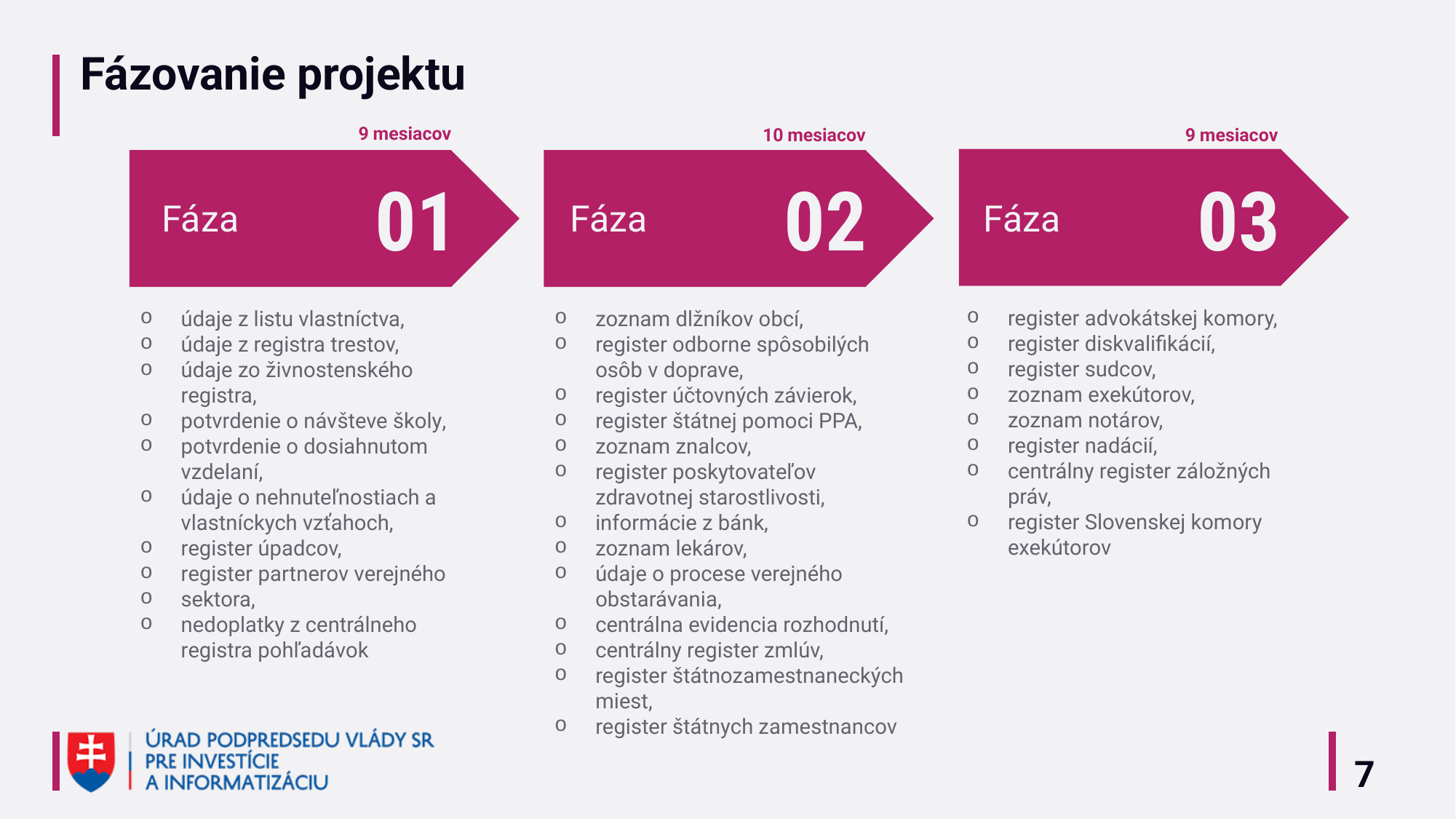

# Fázovanie projektu
9 mesiacov
10 mesiacov
9 mesiacov

01
02
03
Fáza
Fáza
Fáza
register advokátskej komory,
register diskvalifikácií,
register sudcov,
zoznam exekútorov,
zoznam notárov,
register nadácií,
centrálny register záložných práv,
register Slovenskej komory exekútorov
údaje z listu vlastníctva,
údaje z registra trestov,
údaje zo živnostenského registra,
potvrdenie o návšteve školy,
potvrdenie o dosiahnutom vzdelaní,
údaje o nehnuteľnostiach a vlastníckych vzťahoch,
register úpadcov,
register partnerov verejného
sektora,
nedoplatky z centrálneho registra pohľadávok
zoznam dlžníkov obcí,
register odborne spôsobilých osôb v doprave,
register účtovných závierok,
register štátnej pomoci PPA,
zoznam znalcov,
register poskytovateľov zdravotnej starostlivosti,
informácie z bánk,
zoznam lekárov,
údaje o procese verejného obstarávania,
centrálna evidencia rozhodnutí,
centrálny register zmlúv,
register štátnozamestnaneckých miest,
register štátnych zamestnancov